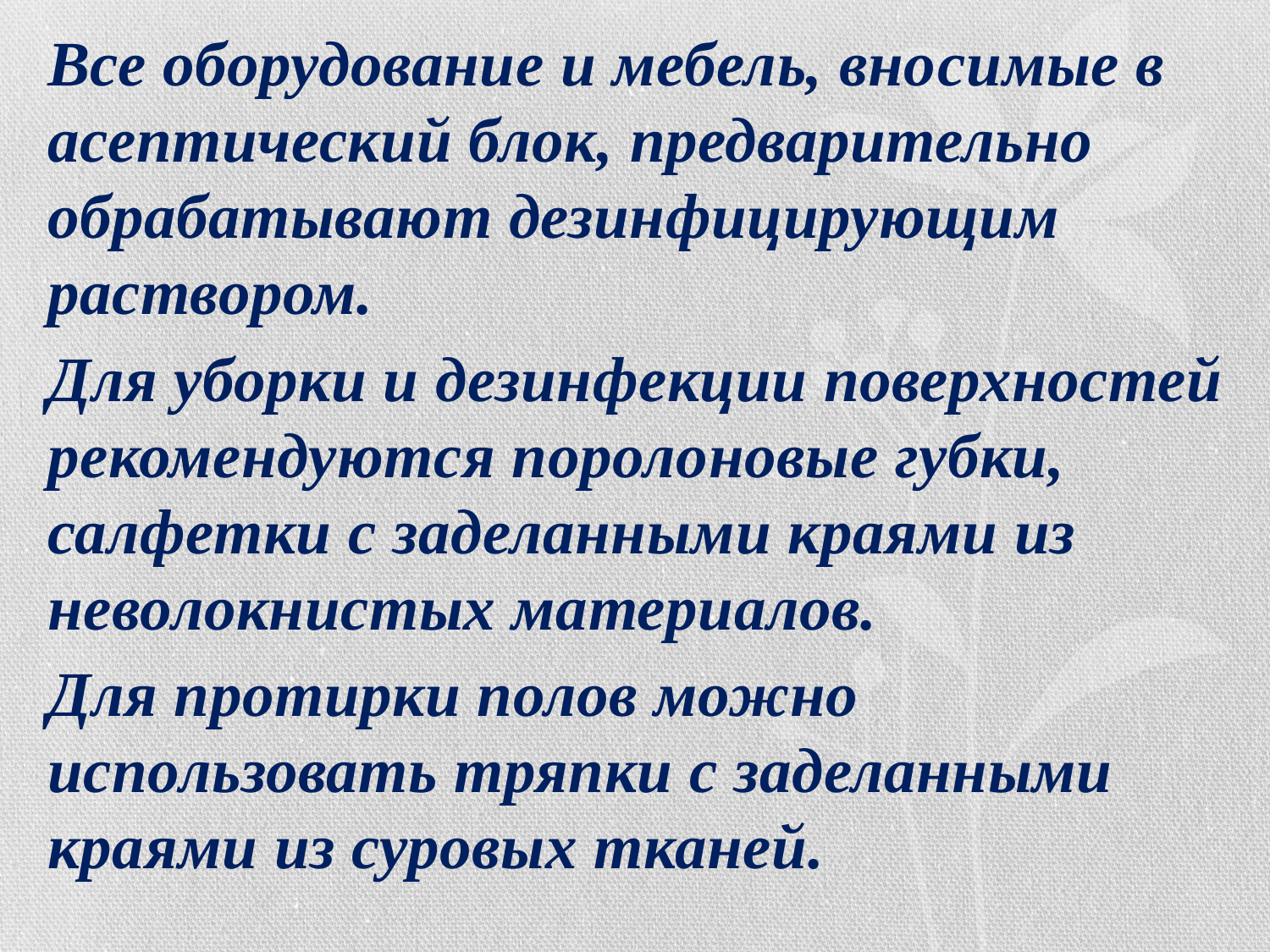

Все оборудование и мебель, вно­симые в асептический блок, предварительно обрабатывают дезинфицирующим раствором.
Для уборки и дезинфекции поверхностей рекомендуются поролоновые губки, салфетки с заделанными краями из неволокнистых материалов.
Для протирки полов можно использовать тряпки с заделанными краями из суровых тканей.